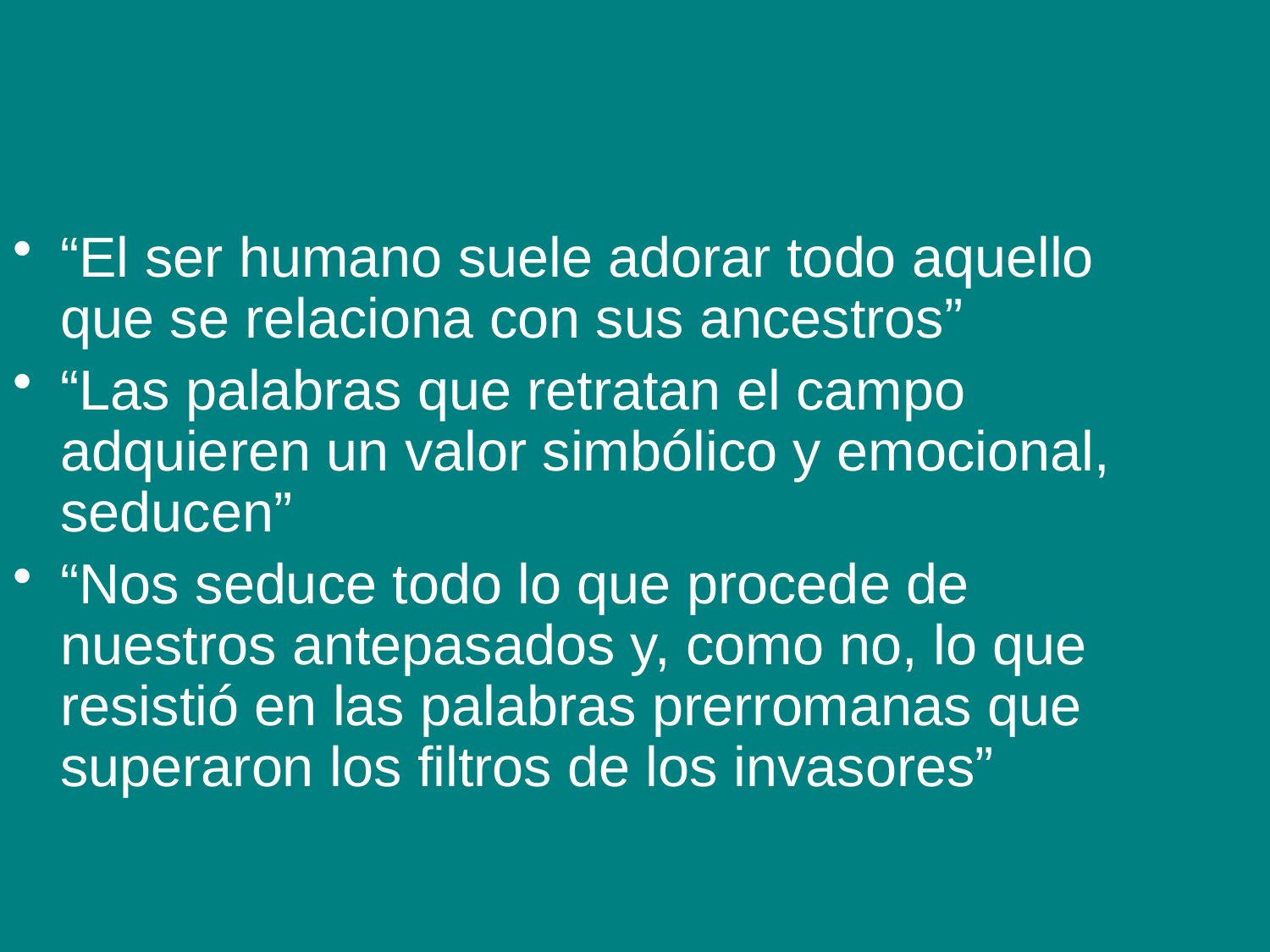

#
“El ser humano suele adorar todo aquello que se relaciona con sus ancestros”
“Las palabras que retratan el campo adquieren un valor simbólico y emocional, seducen”
“Nos seduce todo lo que procede de nuestros antepasados y, como no, lo que resistió en las palabras prerromanas que superaron los filtros de los invasores”